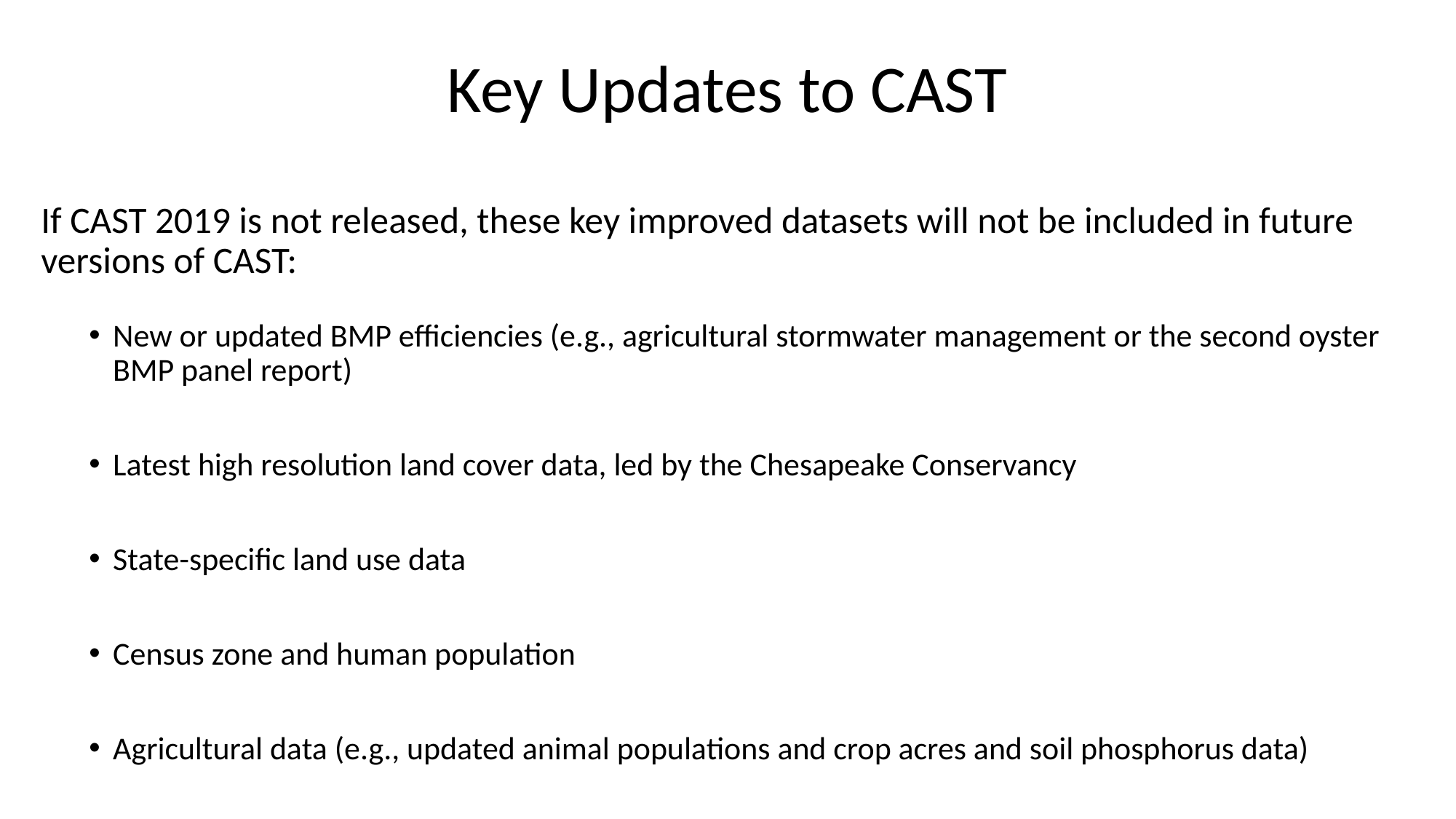

# Key Updates to CAST
If CAST 2019 is not released, these key improved datasets will not be included in future versions of CAST:

New or updated BMP efficiencies (e.g., agricultural stormwater management or the second oyster BMP panel report)

Latest high resolution land cover data, led by the Chesapeake Conservancy

State-specific land use data

Census zone and human population

Agricultural data (e.g., updated animal populations and crop acres and soil phosphorus data)